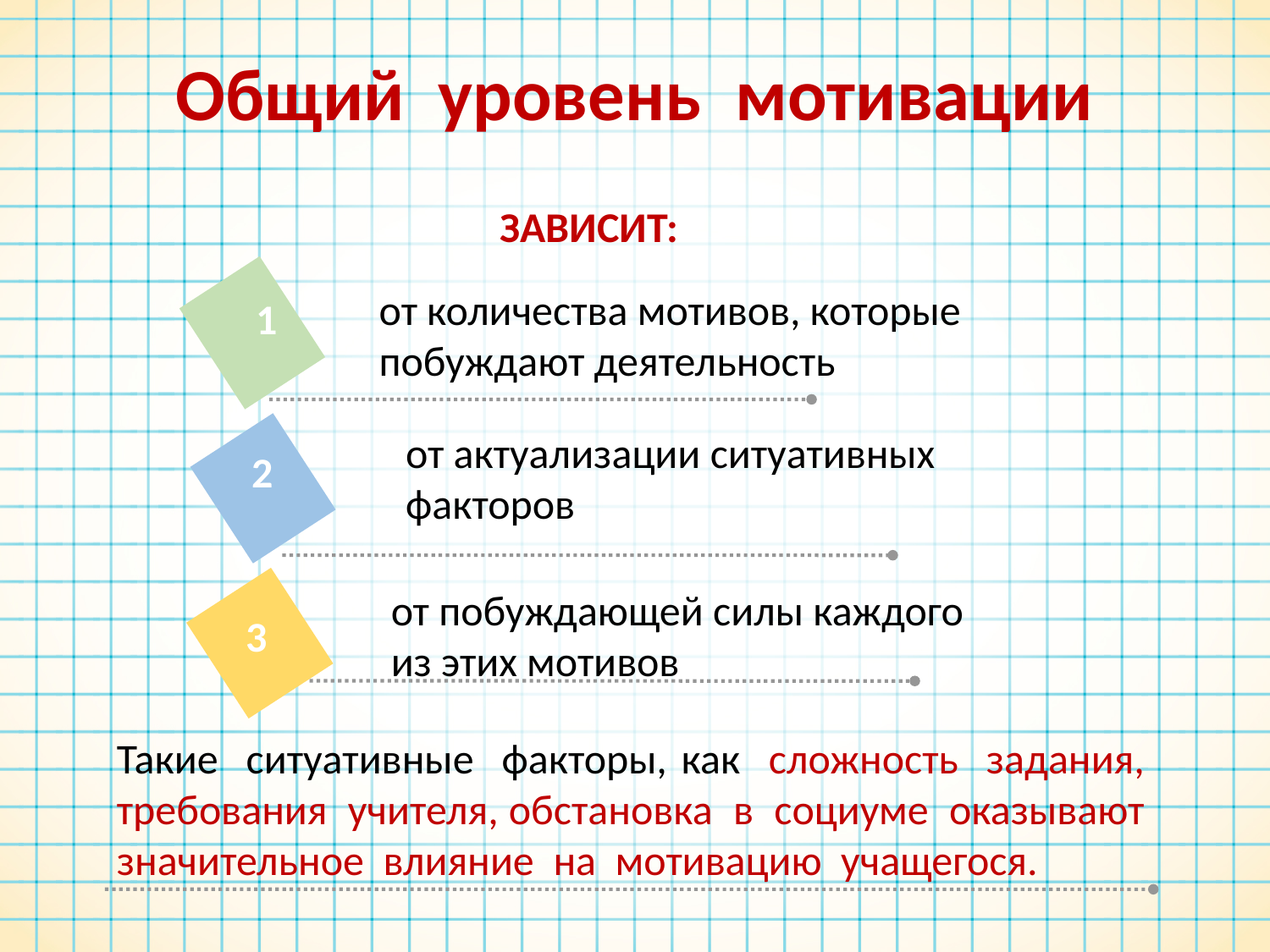

# Общий  уровень  мотивации
  ЗАВИСИТ:

от количества мотивов, которые
побуждают деятельность
1

от актуализации ситуативных факторов
2

от побуждающей силы каждого из этих мотивов

3

Такие  ситуативные  факторы, как  сложность  задания, требования  учителя, обстановка  в  социуме  оказывают значительное  влияние  на  мотивацию  учащегося.